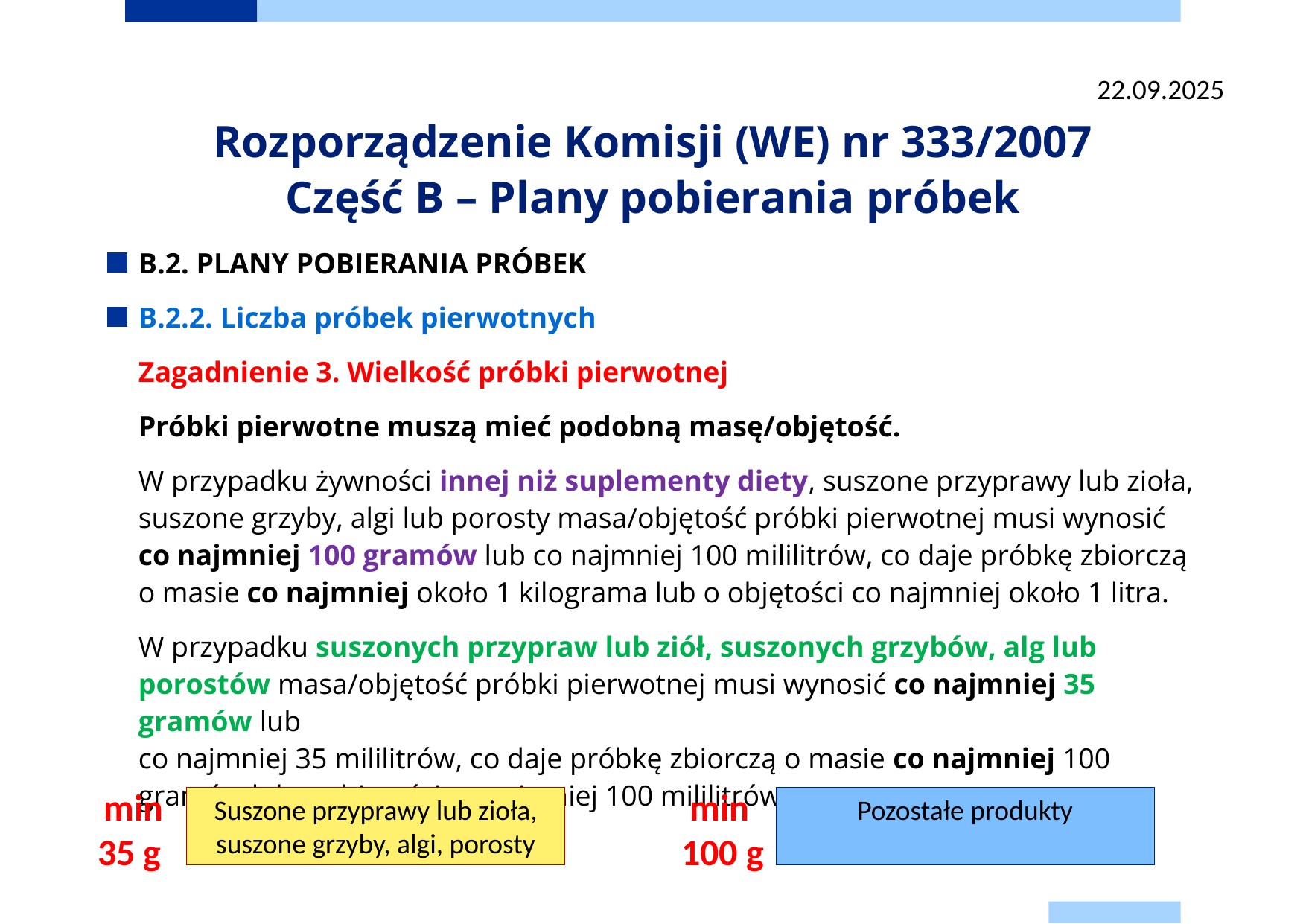

22.09.2025
# Rozporządzenie Komisji (WE) nr 333/2007 Część B – Plany pobierania próbek
B.2. PLANY POBIERANIA PRÓBEK
B.2.2. Liczba próbek pierwotnych
	Zagadnienie 3. Wielkość próbki pierwotnej
	Próbki pierwotne muszą mieć podobną masę/objętość.
	W przypadku żywności innej niż suplementy diety, suszone przyprawy lub zioła, suszone grzyby, algi lub porosty masa/objętość próbki pierwotnej musi wynosić
co najmniej 100 gramów lub co najmniej 100 mililitrów, co daje próbkę zbiorczą
o masie co najmniej około 1 kilograma lub o objętości co najmniej około 1 litra.
	W przypadku suszonych przypraw lub ziół, suszonych grzybów, alg lub porostów masa/objętość próbki pierwotnej musi wynosić co najmniej 35 gramów lub
co najmniej 35 mililitrów, co daje próbkę zbiorczą o masie co najmniej 100 gramów lub o objętości co najmniej 100 mililitrów.
 min
35 g
 min 100 g
Suszone przyprawy lub zioła, suszone grzyby, algi, porosty
Pozostałe produkty